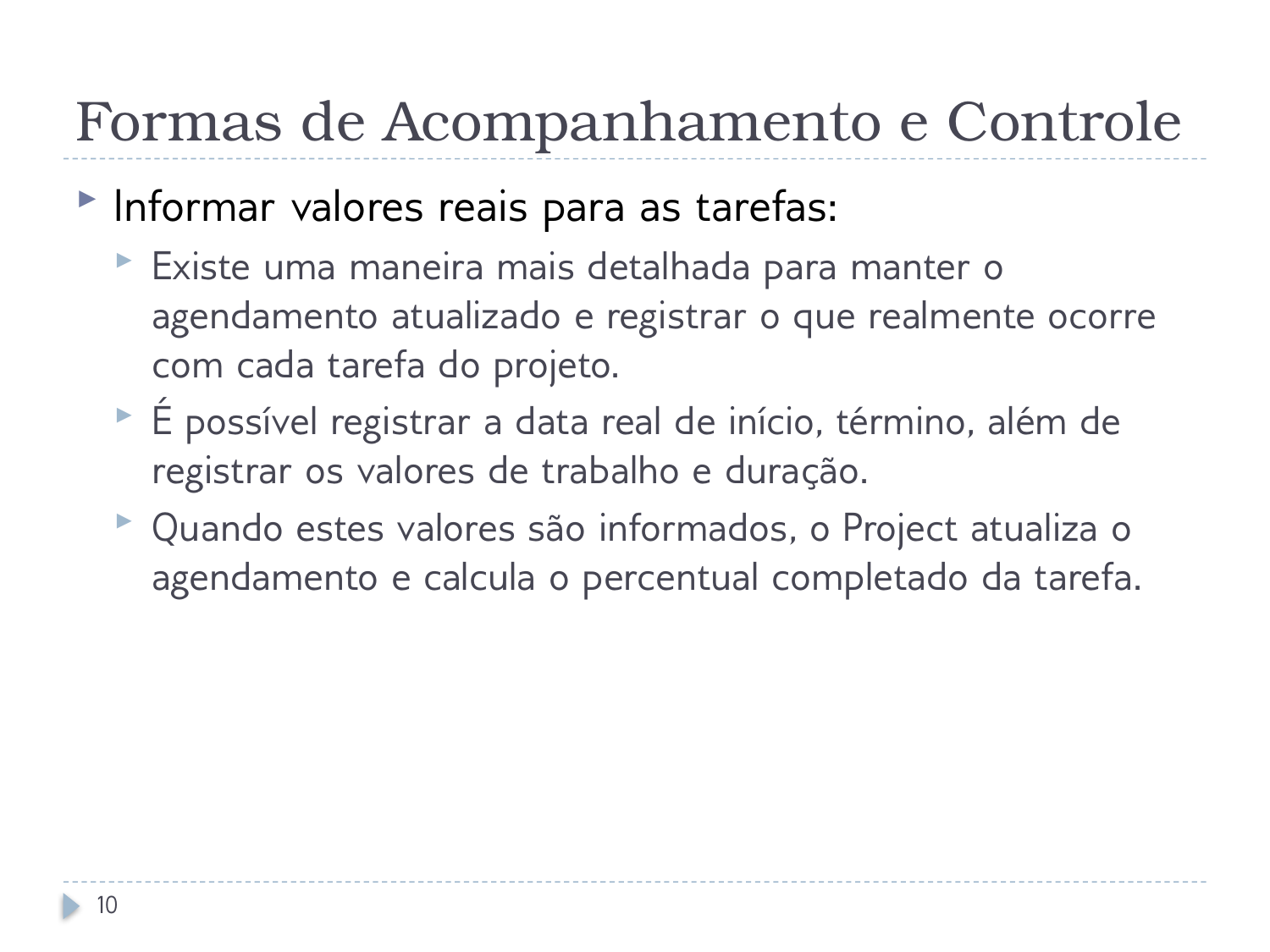

# Formas de Acompanhamento e Controle
Informar valores reais para as tarefas:
Existe uma maneira mais detalhada para manter o agendamento atualizado e registrar o que realmente ocorre com cada tarefa do projeto.
É possível registrar a data real de início, término, além de registrar os valores de trabalho e duração.
Quando estes valores são informados, o Project atualiza o agendamento e calcula o percentual completado da tarefa.
10